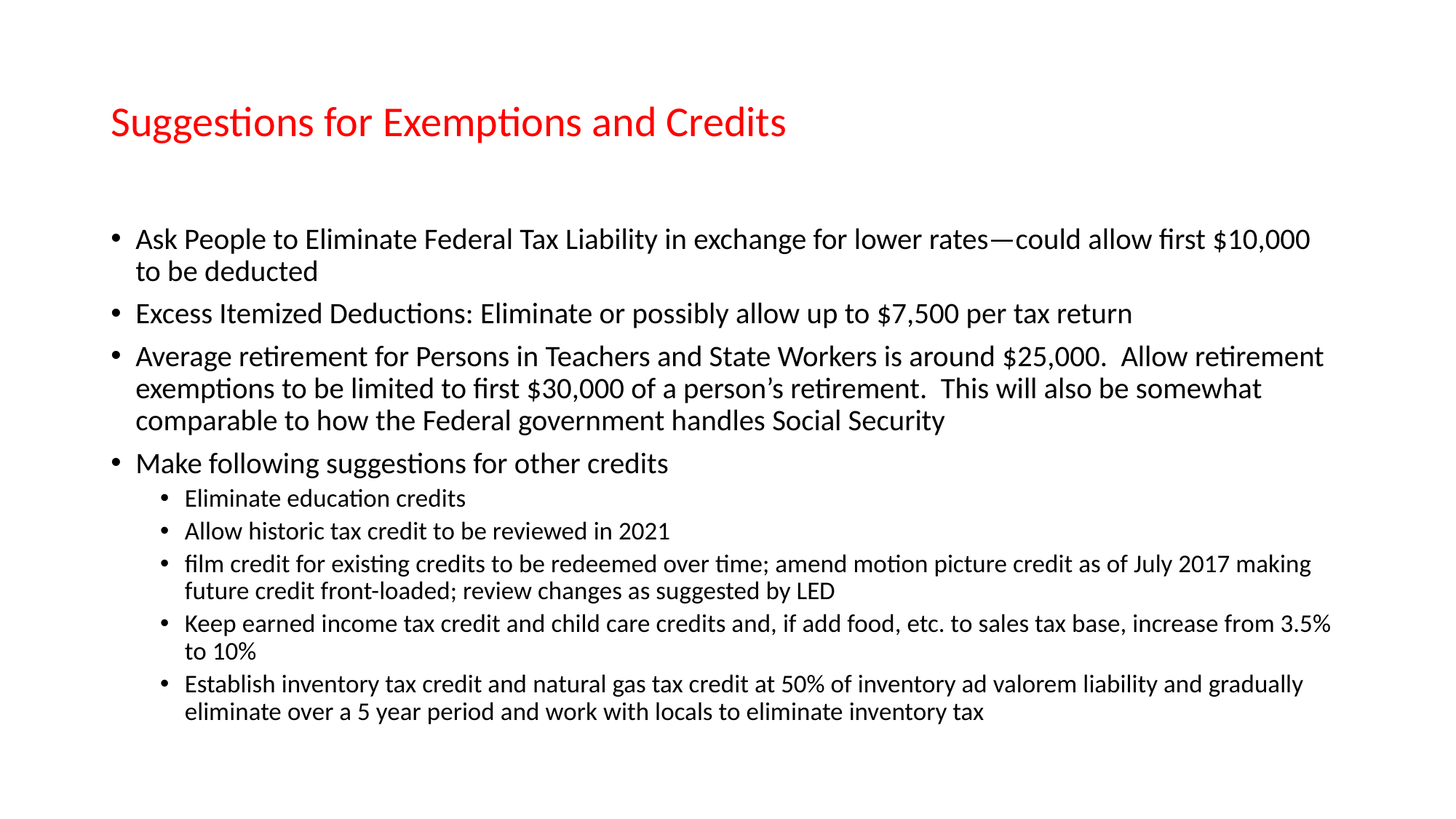

# Suggestions for Exemptions and Credits
Ask People to Eliminate Federal Tax Liability in exchange for lower rates—could allow first $10,000 to be deducted
Excess Itemized Deductions: Eliminate or possibly allow up to $7,500 per tax return
Average retirement for Persons in Teachers and State Workers is around $25,000.  Allow retirement exemptions to be limited to first $30,000 of a person’s retirement.  This will also be somewhat comparable to how the Federal government handles Social Security
Make following suggestions for other credits
Eliminate education credits
Allow historic tax credit to be reviewed in 2021
film credit for existing credits to be redeemed over time; amend motion picture credit as of July 2017 making future credit front-loaded; review changes as suggested by LED
Keep earned income tax credit and child care credits and, if add food, etc. to sales tax base, increase from 3.5% to 10%
Establish inventory tax credit and natural gas tax credit at 50% of inventory ad valorem liability and gradually eliminate over a 5 year period and work with locals to eliminate inventory tax